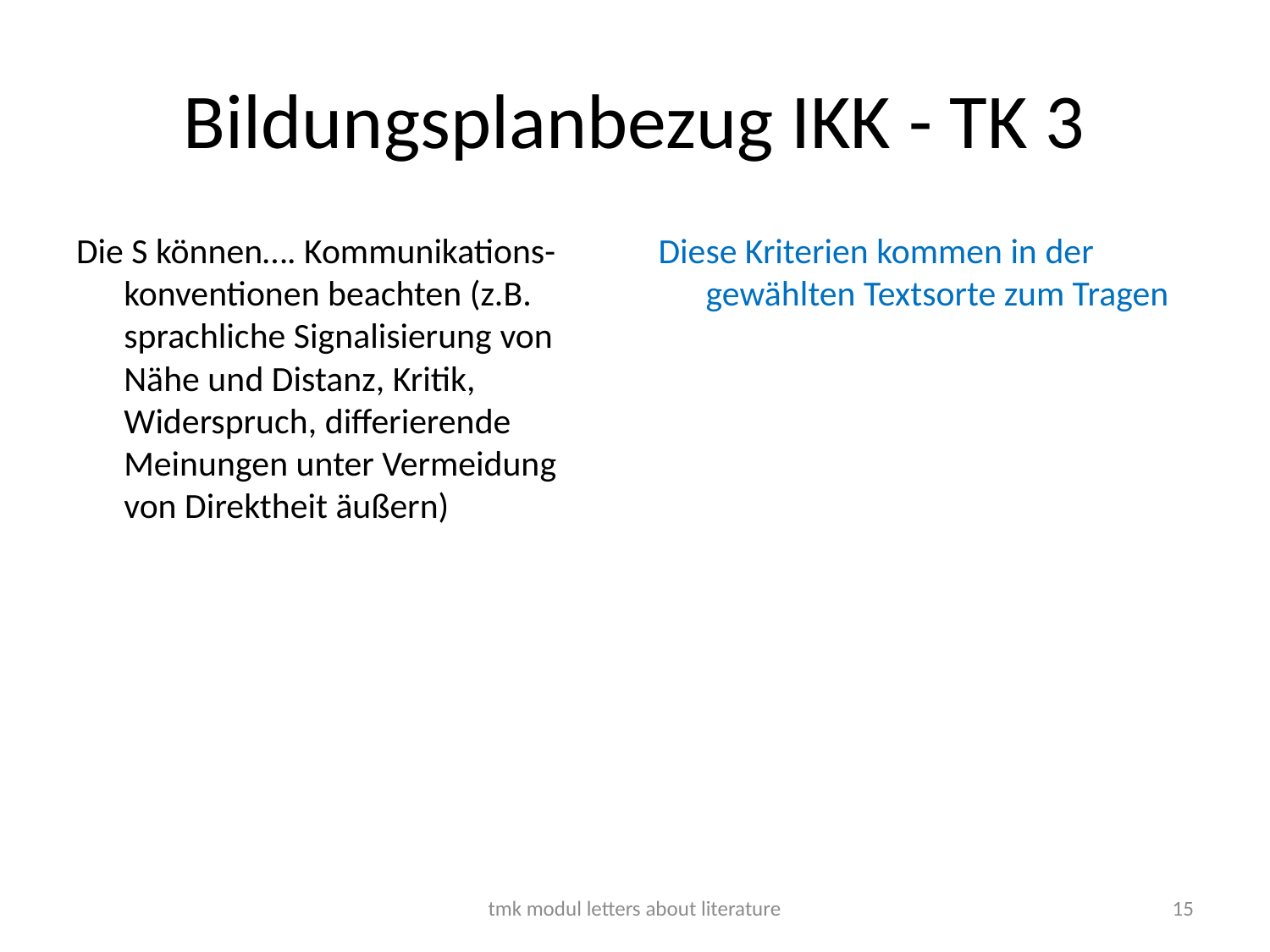

# Bildungsplanbezug IKK - TK 3
Die S können…. Kommunikations-konventionen beachten (z.B. sprachliche Signalisierung von Nähe und Distanz, Kritik, Widerspruch, differierende Meinungen unter Vermeidung von Direktheit äußern)
Diese Kriterien kommen in der
gewählten Textsorte zum Tragen
tmk modul letters about literature
15